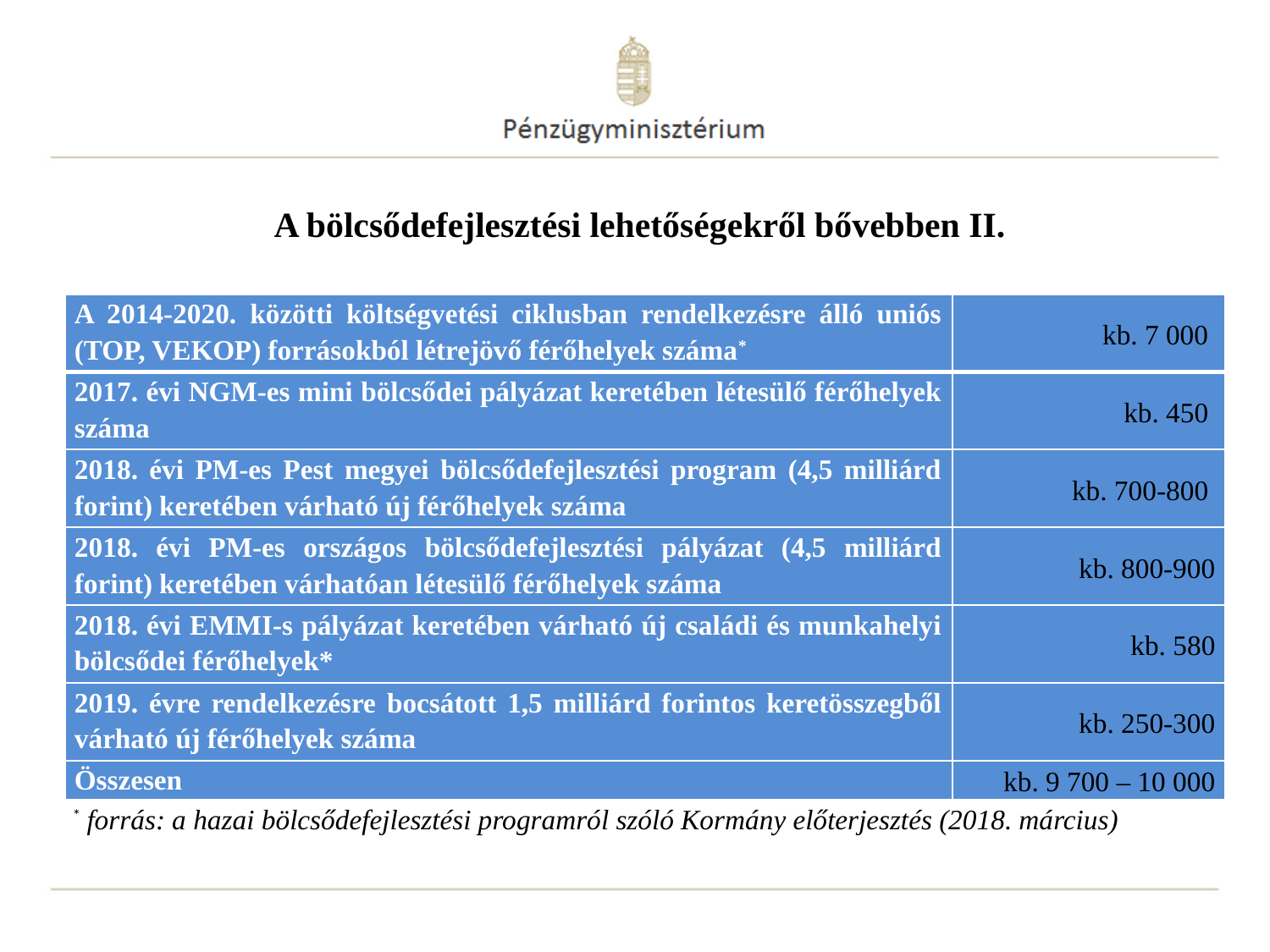

A bölcsődefejlesztési lehetőségekről bővebben II.
| A 2014-2020. közötti költségvetési ciklusban rendelkezésre álló uniós (TOP, VEKOP) forrásokból létrejövő férőhelyek száma\* | kb. 7 000 |
| --- | --- |
| 2017. évi NGM-es mini bölcsődei pályázat keretében létesülő férőhelyek száma | kb. 450 |
| 2018. évi PM-es Pest megyei bölcsődefejlesztési program (4,5 milliárd forint) keretében várható új férőhelyek száma | kb. 700-800 |
| 2018. évi PM-es országos bölcsődefejlesztési pályázat (4,5 milliárd forint) keretében várhatóan létesülő férőhelyek száma | kb. 800-900 |
| 2018. évi EMMI-s pályázat keretében várható új családi és munkahelyi bölcsődei férőhelyek\* | kb. 580 |
| 2019. évre rendelkezésre bocsátott 1,5 milliárd forintos keretösszegből várható új férőhelyek száma | kb. 250-300 |
| Összesen | kb. 9 700 – 10 000 |
* forrás: a hazai bölcsődefejlesztési programról szóló Kormány előterjesztés (2018. március)